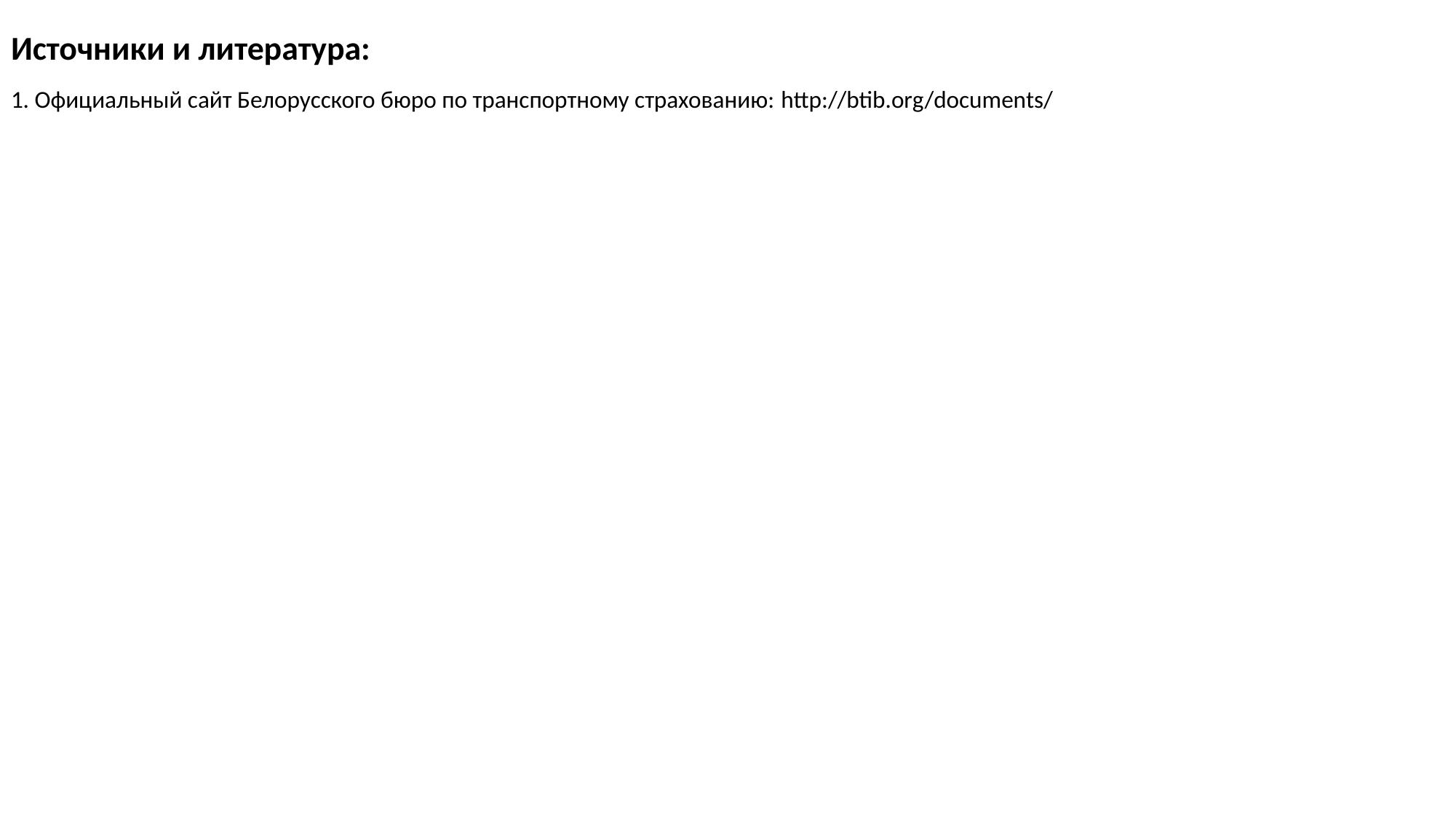

# Источники и литература:
1. Официальный сайт Белорусского бюро по транспортному страхованию: http://btib.org/documents/